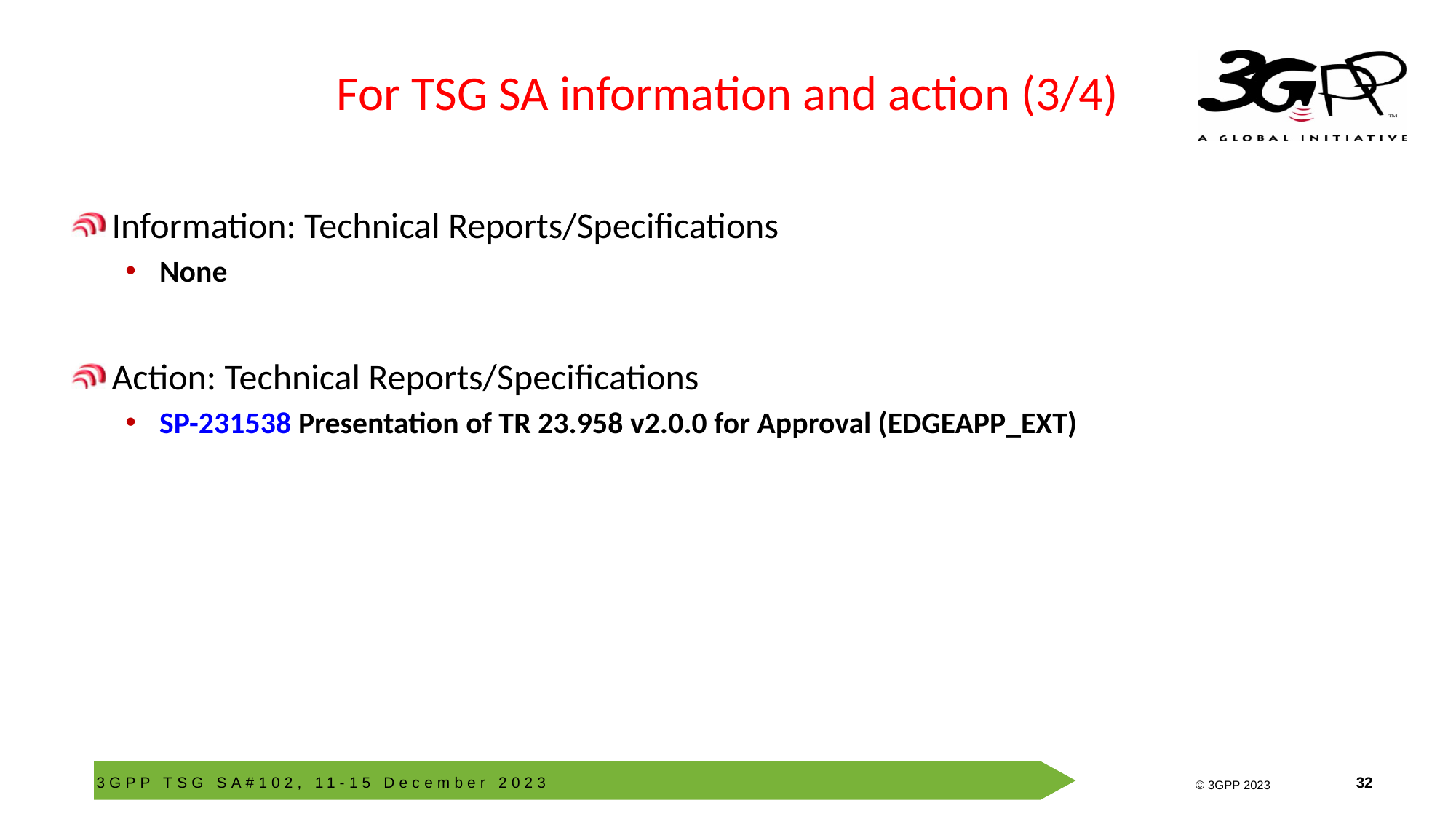

# For TSG SA information and action (3/4)
Information: Technical Reports/Specifications
None

Action: Technical Reports/Specifications
SP-231538 Presentation of TR 23.958 v2.0.0 for Approval (EDGEAPP_EXT)